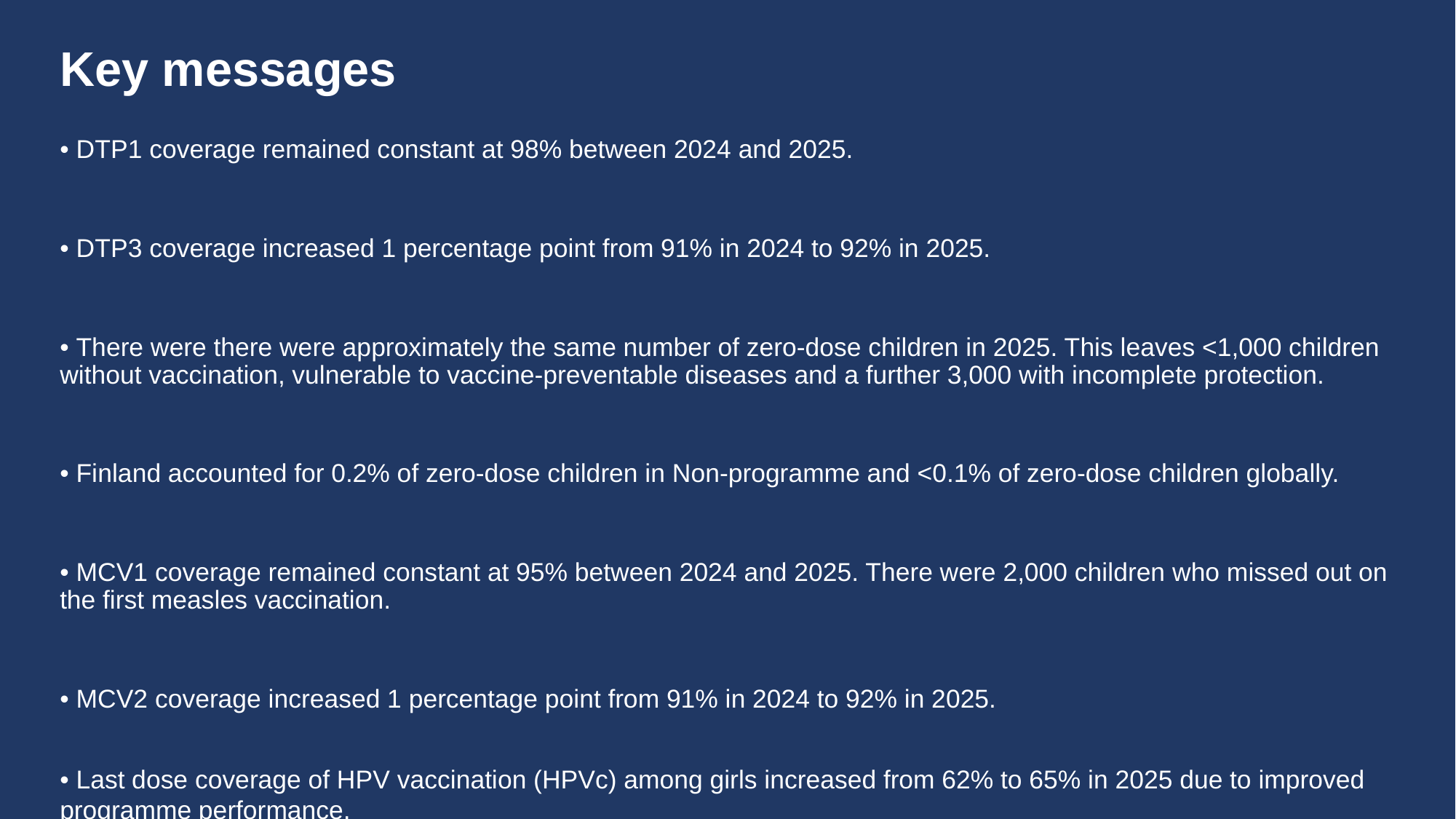

# Key messages
• DTP1 coverage remained constant at 98% between 2024 and 2025.

• DTP3 coverage increased 1 percentage point from 91% in 2024 to 92% in 2025.

• There were there were approximately the same number of zero-dose children in 2025. This leaves <1,000 children without vaccination, vulnerable to vaccine-preventable diseases and a further 3,000 with incomplete protection.

• Finland accounted for 0.2% of zero-dose children in Non-programme and <0.1% of zero-dose children globally.

• MCV1 coverage remained constant at 95% between 2024 and 2025. There were 2,000 children who missed out on the first measles vaccination.

• MCV2 coverage increased 1 percentage point from 91% in 2024 to 92% in 2025.

• Last dose coverage of HPV vaccination (HPVc) among girls increased from 62% to 65% in 2025 due to improved programme performance.